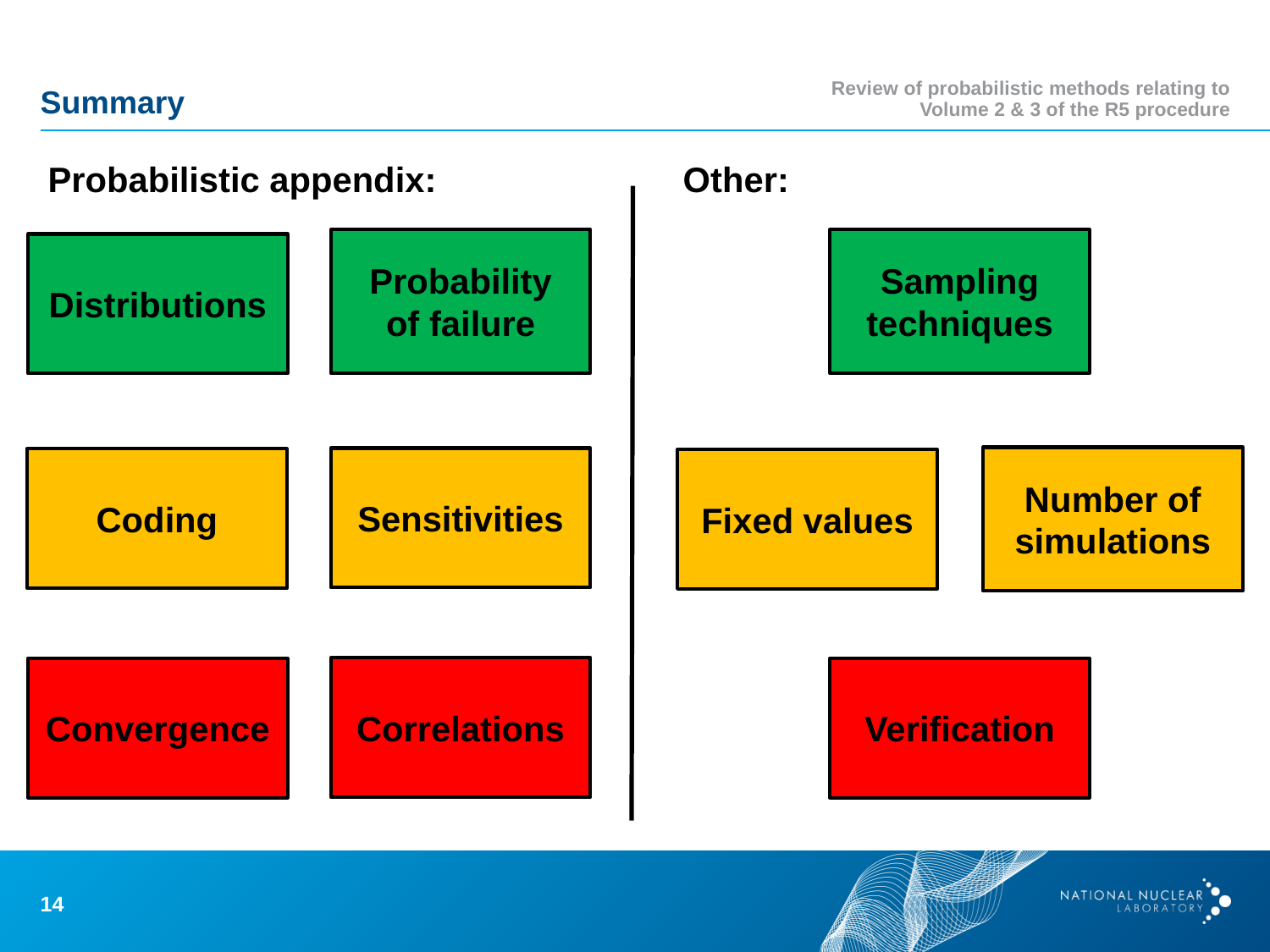

Summary
Review of probabilistic methods relating to Volume 2 & 3 of the R5 procedure
Probabilistic appendix:		Other:

Probability
of failure

Sampling techniques

Distributions

Number of simulations

Sensitivities

Coding

Fixed values

Correlations

Convergence

Verification

14